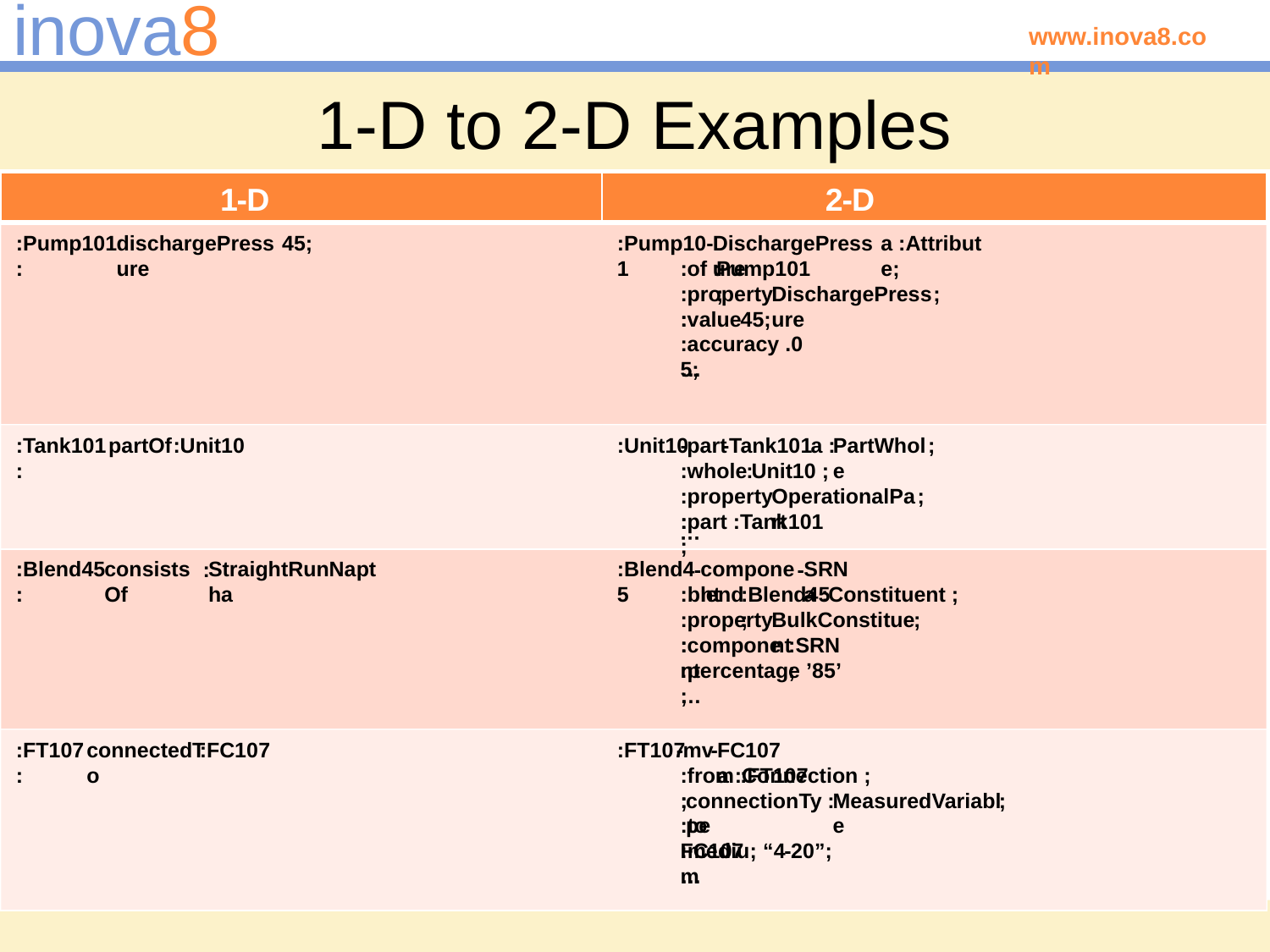

# 1-D to 2-D Examples

1
-
D Relation
2
-
D Relationship

:Pump101 :
dischargePressure
45;
:Pump101
-
DischargePressure
a :Attribute;
:of :
Pump101;
:property :
DischargePressure
;
:value
45;
:accuracy .05;
…

:Tank101 :
partOf
:Unit10
:Unit10
-
part
-
Tank101
a :
PartWhole
;
:whole
:
Unit10 ;
:property :
OperationalPart
;
:part :Tank101 ;
…

:Blend45 :
consistsOf
:
StraightRunNaptha
:Blend45
-
component
-
SRN a :Constituent ;
:blend
:Blend45 ;
:property :
BulkConstituent
;
:component
:SRN ;
:percentage ’85’ ;
…

:FT107 :
connectedTo
:FC107
:FT107
-
mv
-
FC107 a :Connection ;
:from :FT107 ;
:
connectionType
:
MeasuredVariable
;
:to FC107 ;
:medium
“4
-
20”;
…